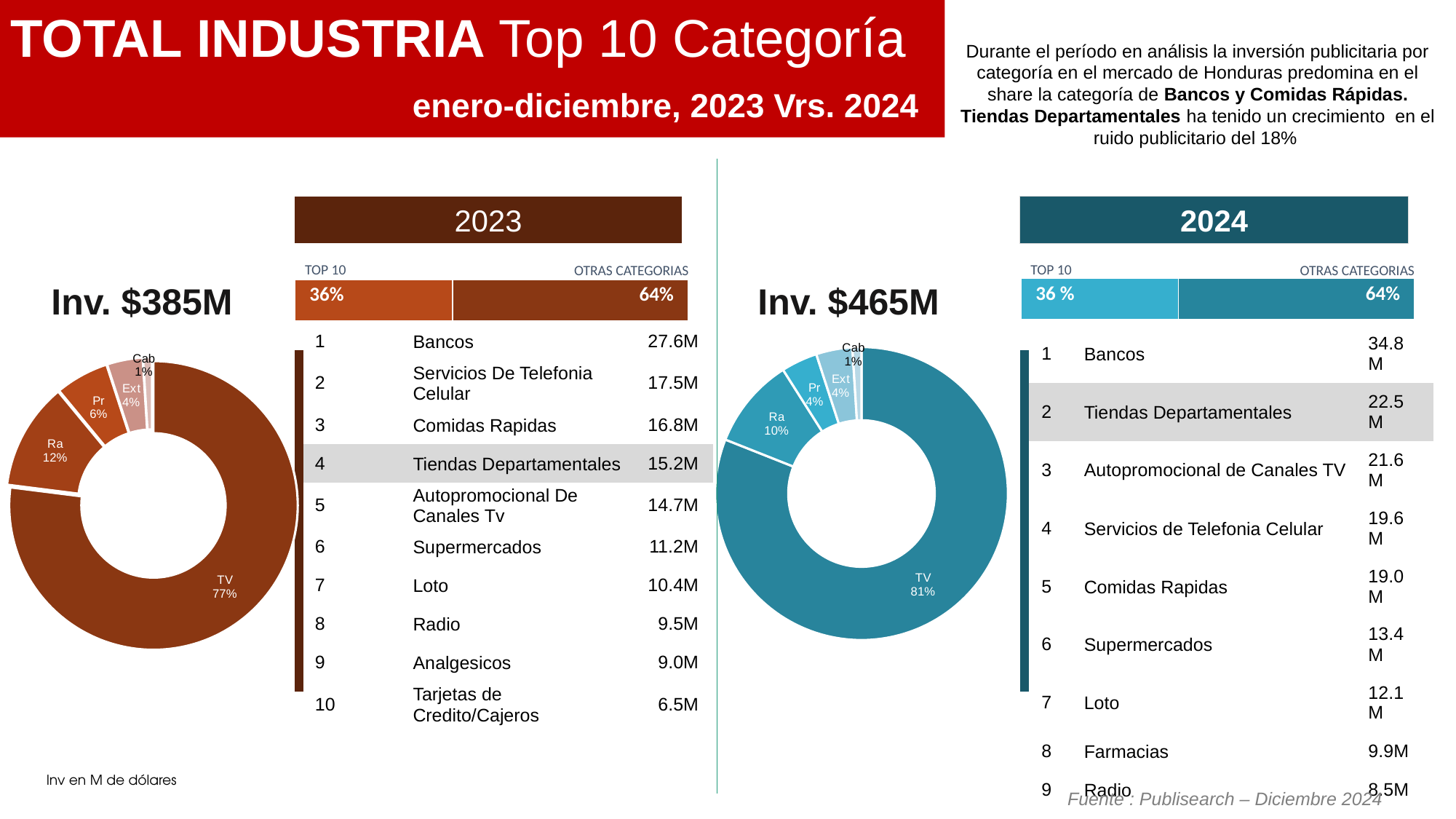

TOTAL INDUSTRIA Top 10 Categoría

Durante el período en análisis la inversión publicitaria por categoría en el mercado de Honduras predomina en el share la categoría de Bancos y Comidas Rápidas.
Tiendas Departamentales ha tenido un crecimiento  en el ruido publicitario del 18%
enero-diciembre, 2023 Vrs. 2024
2023
2024
TOP 10
TOP 10
OTRAS CATEGORIAS
OTRAS CATEGORIAS
Inv. $385M
Inv. $465M
| 36 % | 64% |
| --- | --- |
| 36% | 64% |
| --- | --- |
| 1 | Bancos | 27.6M |
| --- | --- | --- |
| 2 | Servicios De Telefonia Celular | 17.5M |
| 3 | Comidas Rapidas | 16.8M |
| 4 | Tiendas Departamentales | 15.2M |
| 5 | Autopromocional De Canales Tv | 14.7M |
| 6 | Supermercados | 11.2M |
| 7 | Loto | 10.4M |
| 8 | Radio | 9.5M |
| 9 | Analgesicos | 9.0M |
| 10 | Tarjetas de Credito/Cajeros | 6.5M |
| 1 | Bancos | 34.8M |
| --- | --- | --- |
| 2 | Tiendas Departamentales | 22.5M |
| 3 | Autopromocional de Canales TV | 21.6M |
| 4 | Servicios de Telefonia Celular | 19.6M |
| 5 | Comidas Rapidas | 19.0M |
| 6 | Supermercados | 13.4M |
| 7 | Loto | 12.1M |
| 8 | Farmacias | 9.9M |
| 9 | Radio | 8.5M |
| 10 | Analgesicos | 7.8M |

### Chart

| Category | Sales |
|---|---|
| TV | 0.81 |
| Ra | 0.1 |
| Pr | 0.04 |
| Ext | 0.04 |
| Cab | 0.01 |

### Chart

| Category | Sales |
|---|---|
| TV | 0.77 |
| Ra | 0.12 |
| Pr | 0.06 |
| Ext | 0.04 |
| Cab | 0.01 |

Inv en M de dólares
Fuente : Publisearch – Diciembre 2024